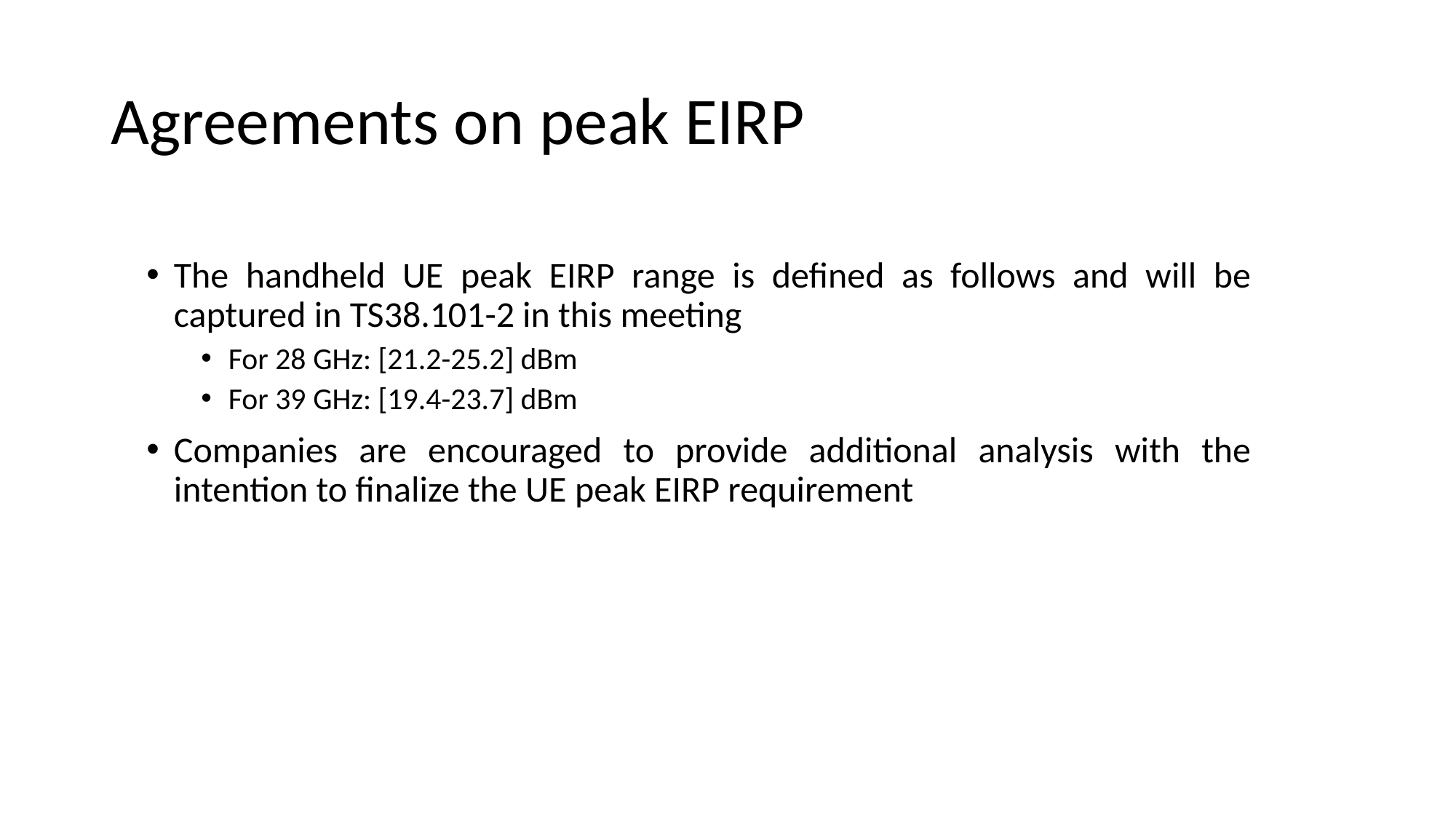

# Agreements on peak EIRP
The handheld UE peak EIRP range is defined as follows and will be captured in TS38.101-2 in this meeting
For 28 GHz: [21.2-25.2] dBm
For 39 GHz: [19.4-23.7] dBm
Companies are encouraged to provide additional analysis with the intention to finalize the UE peak EIRP requirement